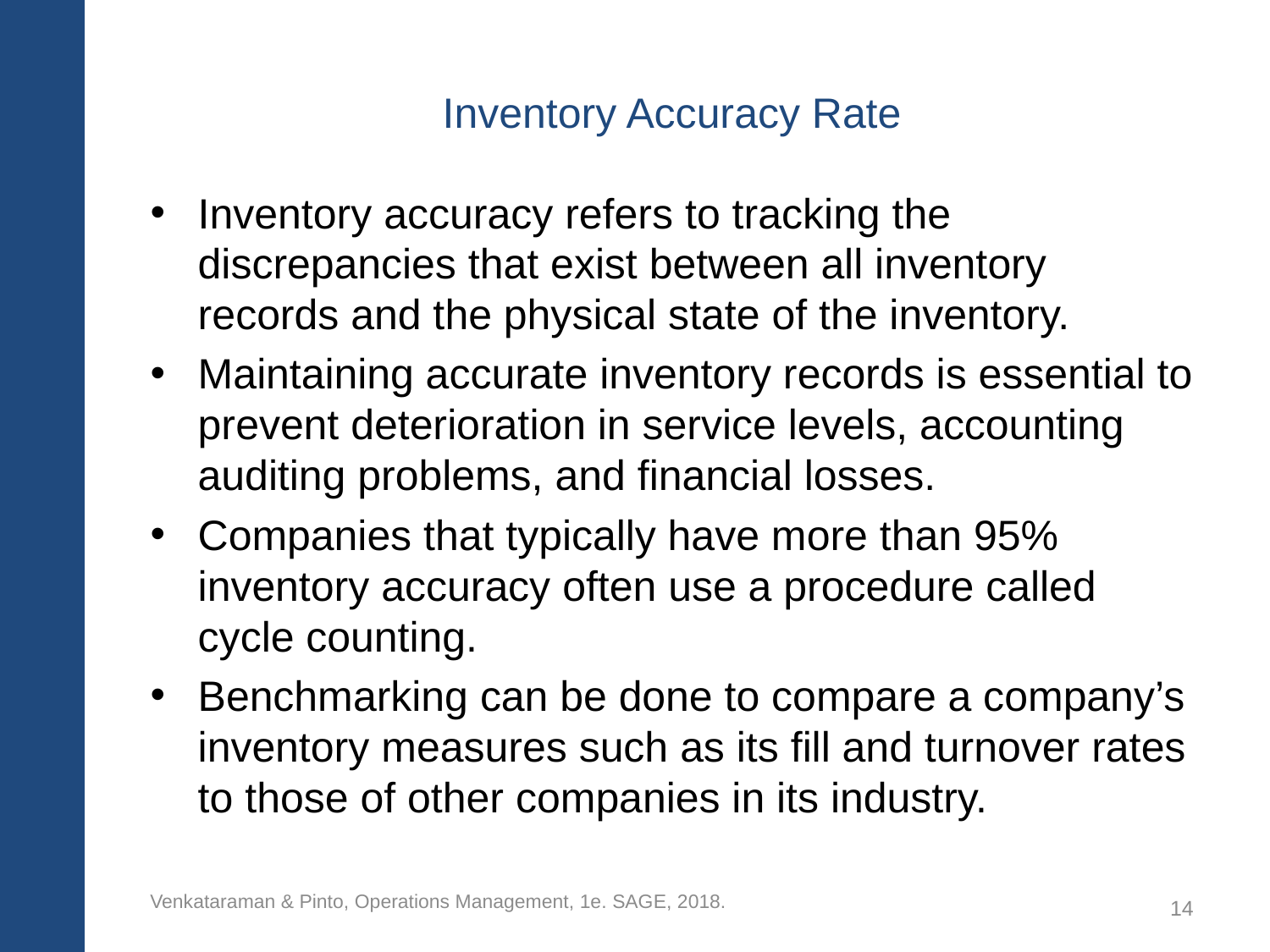

# Inventory Accuracy Rate
Inventory accuracy refers to tracking the discrepancies that exist between all inventory records and the physical state of the inventory.
Maintaining accurate inventory records is essential to prevent deterioration in service levels, accounting auditing problems, and financial losses.
Companies that typically have more than 95% inventory accuracy often use a procedure called cycle counting.
Benchmarking can be done to compare a company’s inventory measures such as its fill and turnover rates to those of other companies in its industry.
Venkataraman & Pinto, Operations Management, 1e. SAGE, 2018.
14